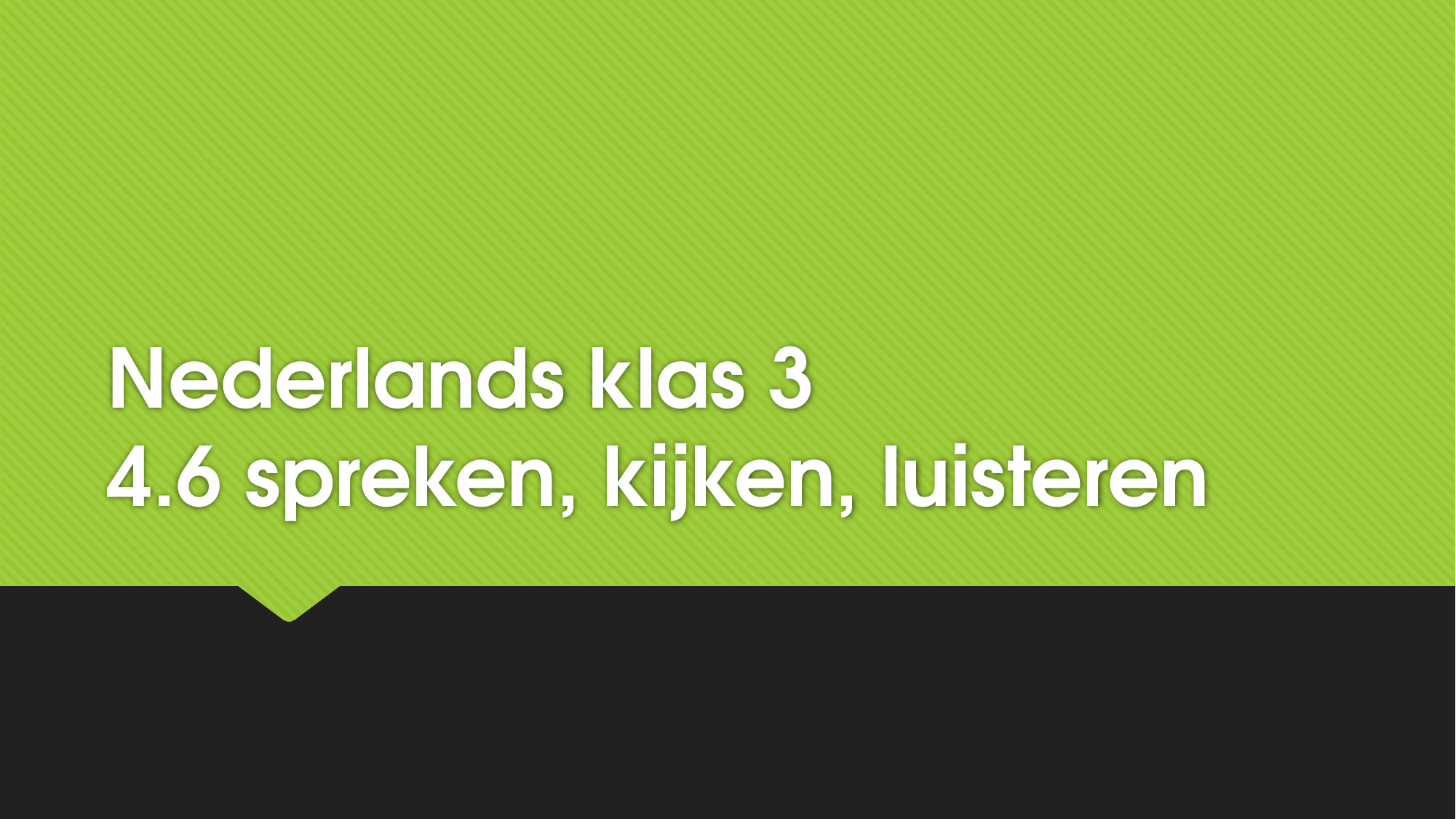

# Nederlands klas 3 4.6 spreken, kijken, luisteren